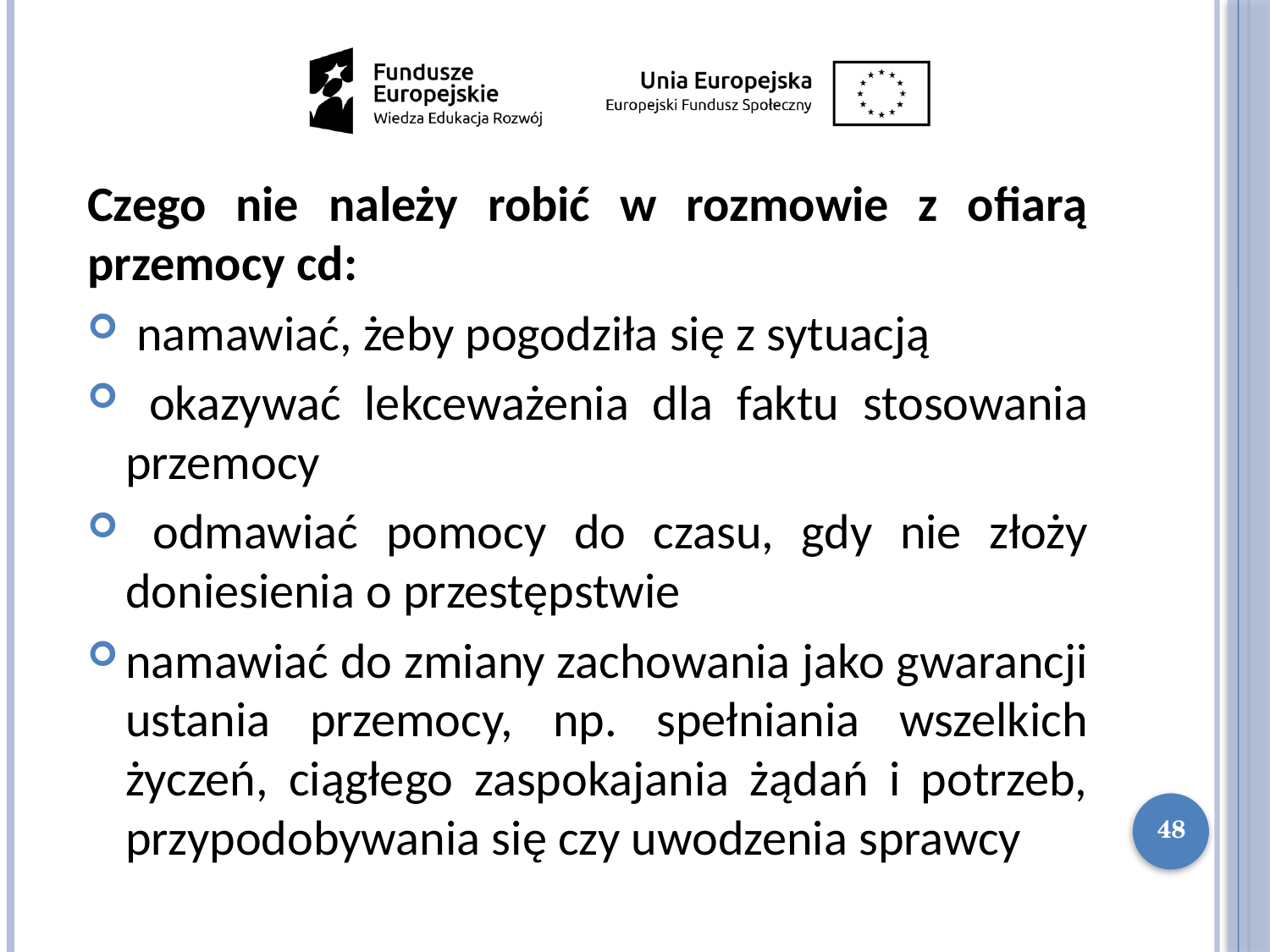

Czego nie należy robić w rozmowie z ofiarą przemocy cd:
 namawiać, żeby pogodziła się z sytuacją
 okazywać lekceważenia dla faktu stosowania przemocy
 odmawiać pomocy do czasu, gdy nie złoży doniesienia o przestępstwie
namawiać do zmiany zachowania jako gwarancji ustania przemocy, np. spełniania wszelkich życzeń, ciągłego zaspokajania żądań i potrzeb, przypodobywania się czy uwodzenia sprawcy

48